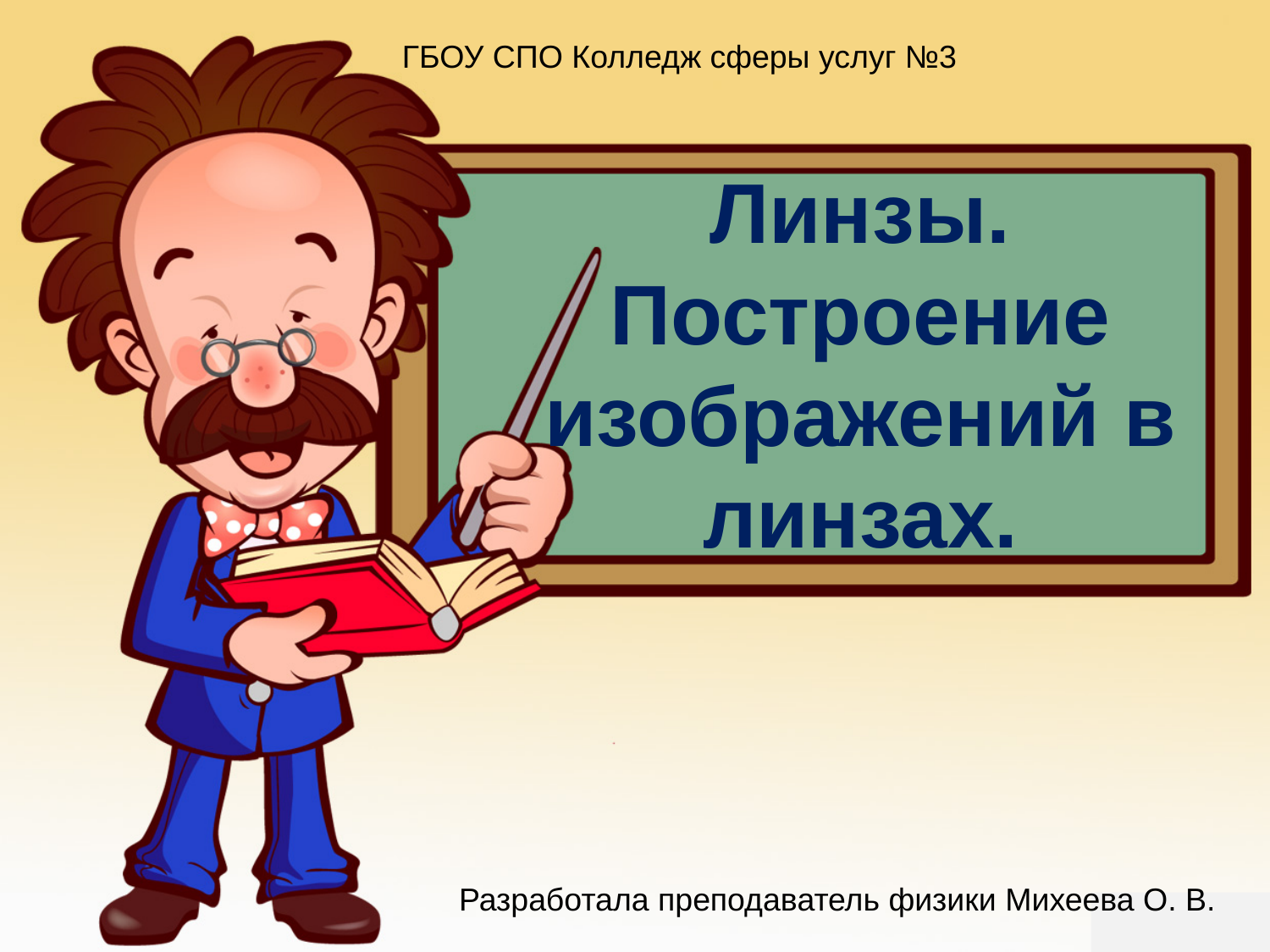

ГБОУ СПО Колледж сферы услуг №3
# Линзы. Построение изображений в линзах.
Разработала преподаватель физики Михеева О. В.